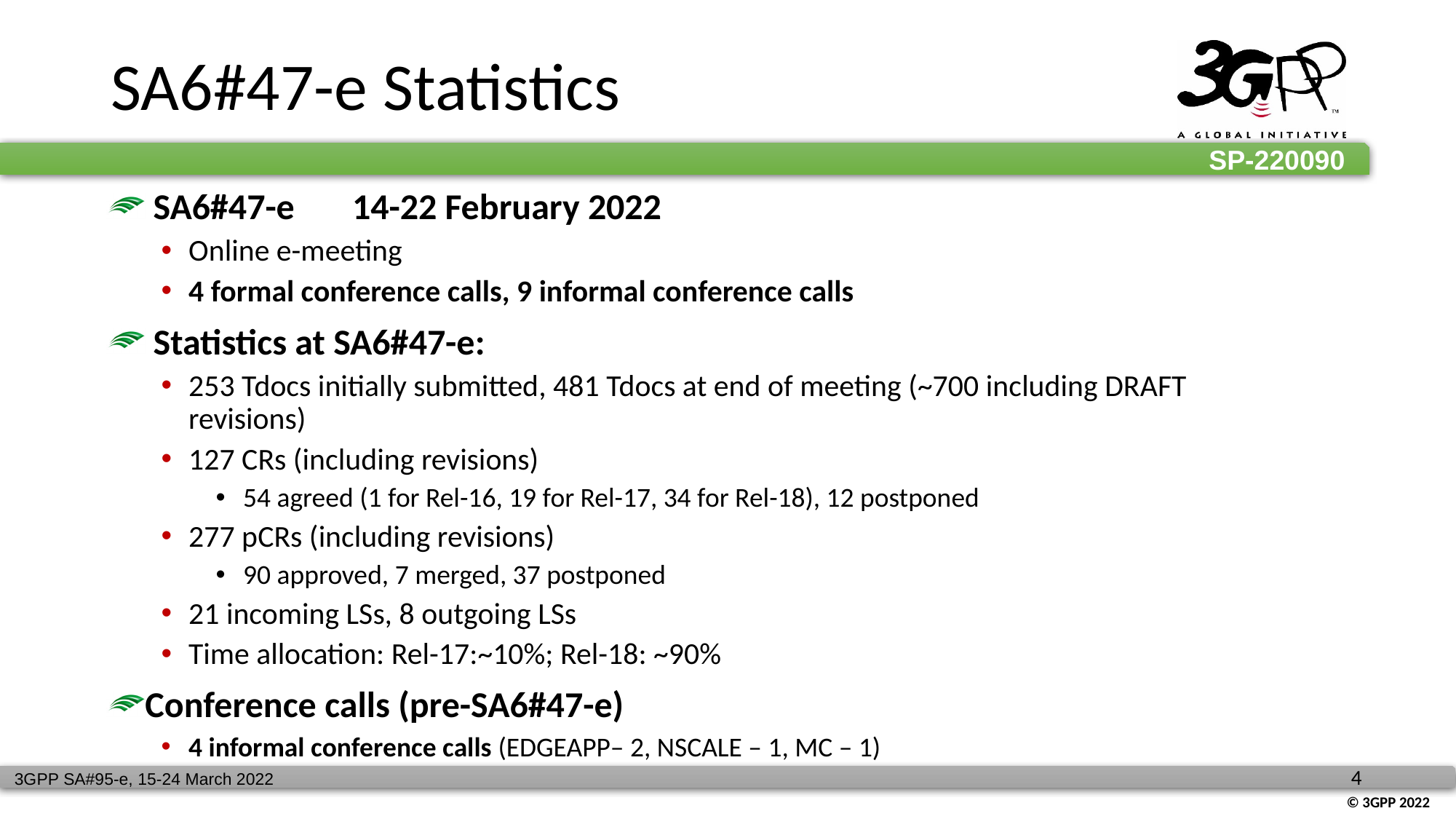

SA6#47-e Statistics
 SA6#47-e	14-22 February 2022
Online e-meeting
4 formal conference calls, 9 informal conference calls
 Statistics at SA6#47-e:
253 Tdocs initially submitted, 481 Tdocs at end of meeting (~700 including DRAFT revisions)
127 CRs (including revisions)
54 agreed (1 for Rel-16, 19 for Rel-17, 34 for Rel-18), 12 postponed
277 pCRs (including revisions)
90 approved, 7 merged, 37 postponed
21 incoming LSs, 8 outgoing LSs
Time allocation: Rel-17:~10%; Rel-18: ~90%
Conference calls (pre-SA6#47-e)
4 informal conference calls (EDGEAPP– 2, NSCALE – 1, MC – 1)